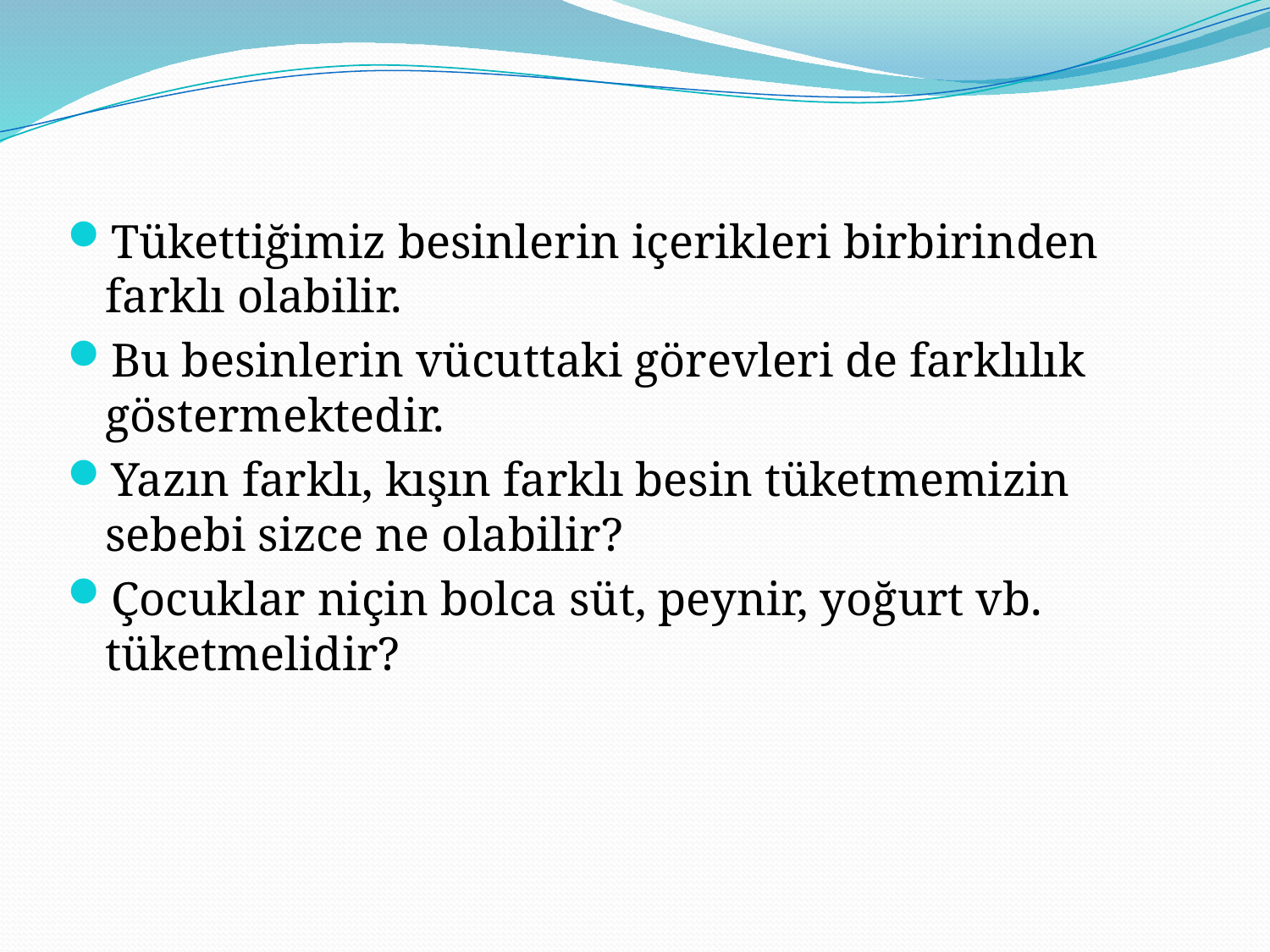

Tükettiğimiz besinlerin içerikleri birbirinden farklı olabilir.
Bu besinlerin vücuttaki görevleri de farklılık göstermektedir.
Yazın farklı, kışın farklı besin tüketmemizin sebebi sizce ne olabilir?
Çocuklar niçin bolca süt, peynir, yoğurt vb. tüketmelidir?